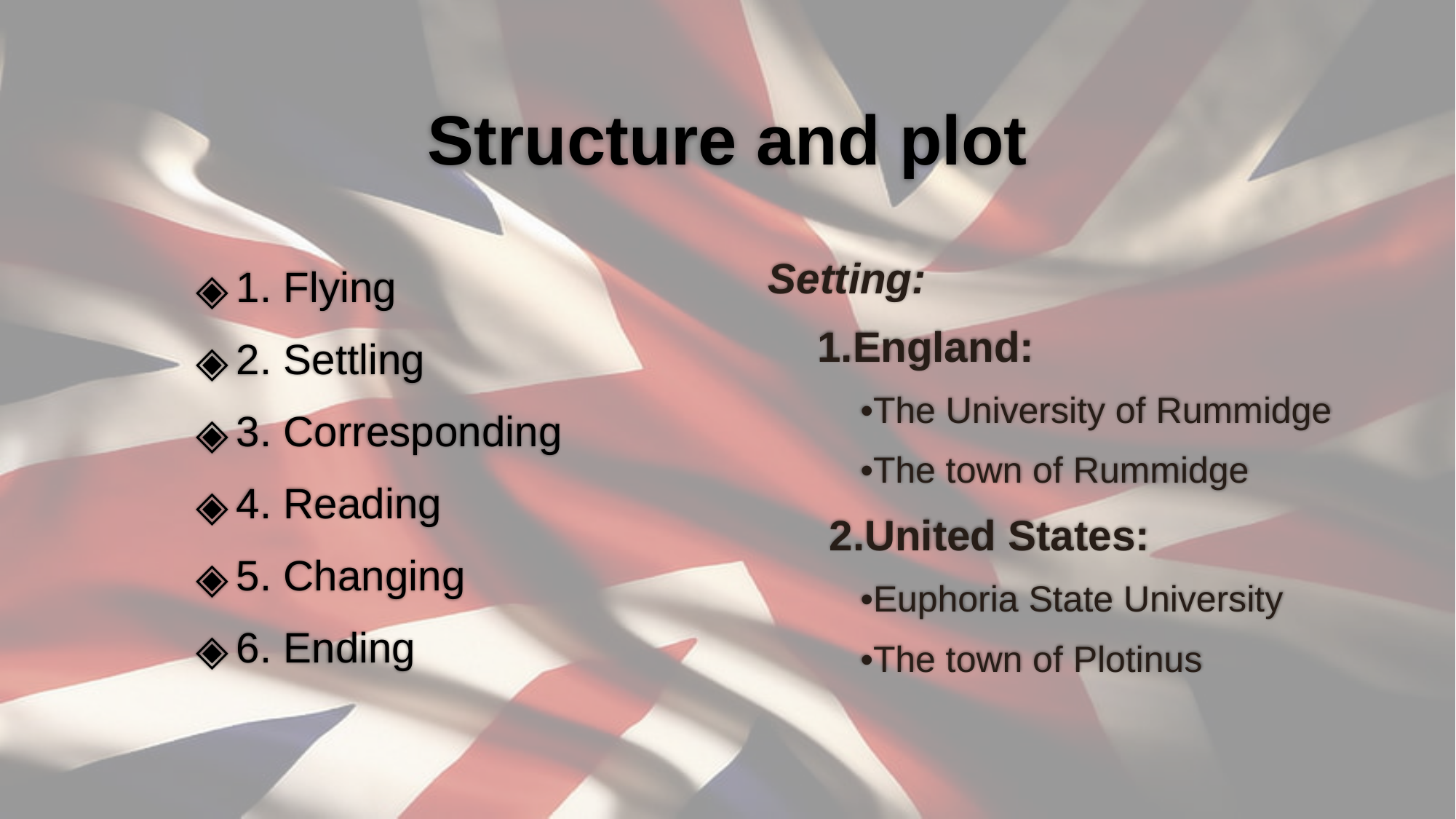

# Structure and plot
Setting:
1.England:
•The University of Rummidge
•The town of Rummidge
 2.United States:
•Euphoria State University
•The town of Plotinus

1. Flying
2. Settling
3. Corresponding
4. Reading
5. Changing
6. Ending